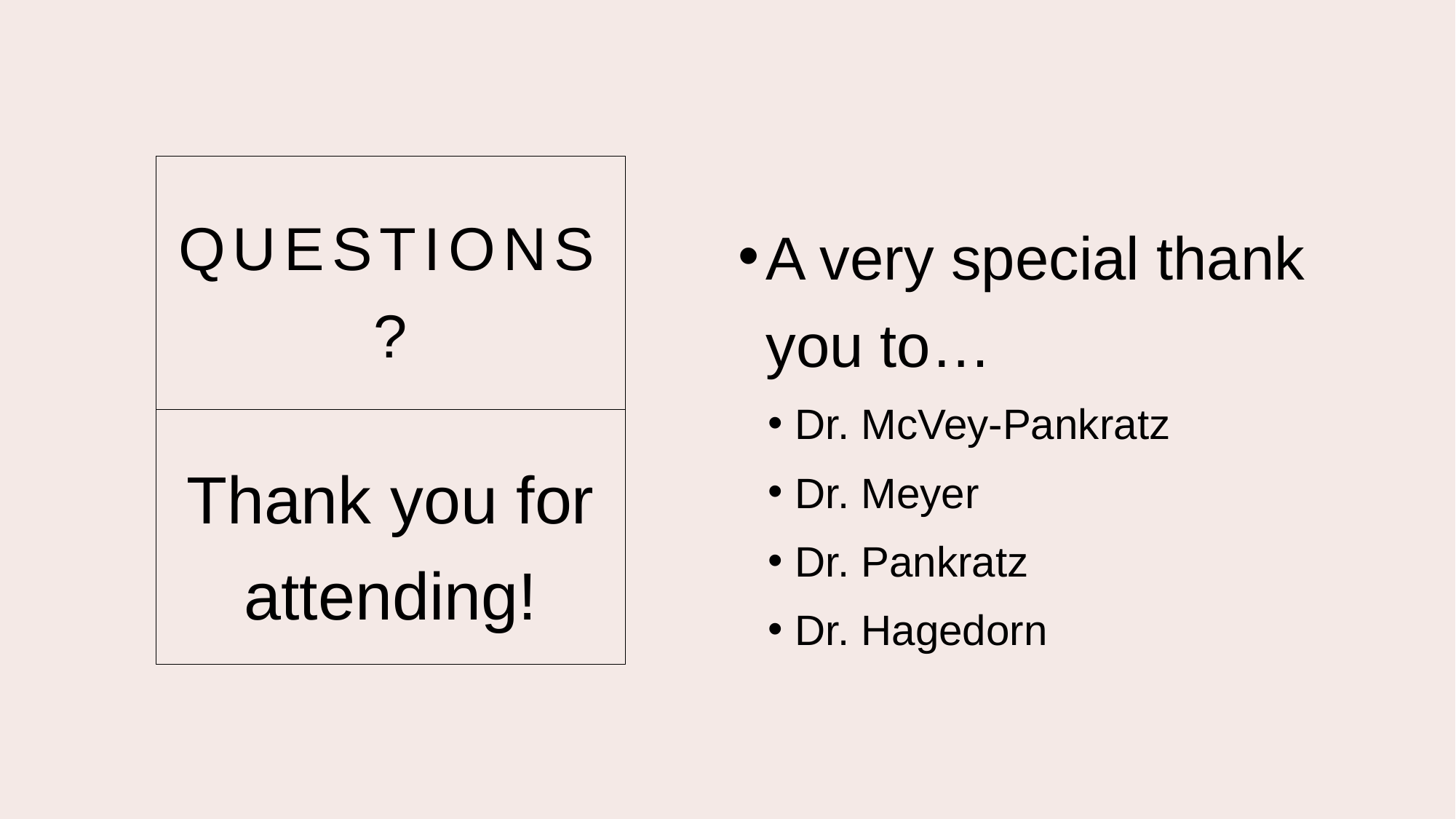

# QUESTIONS?
A very special thank you to…
Dr. McVey-Pankratz
Dr. Meyer
Dr. Pankratz
Dr. Hagedorn
Thank you for attending!